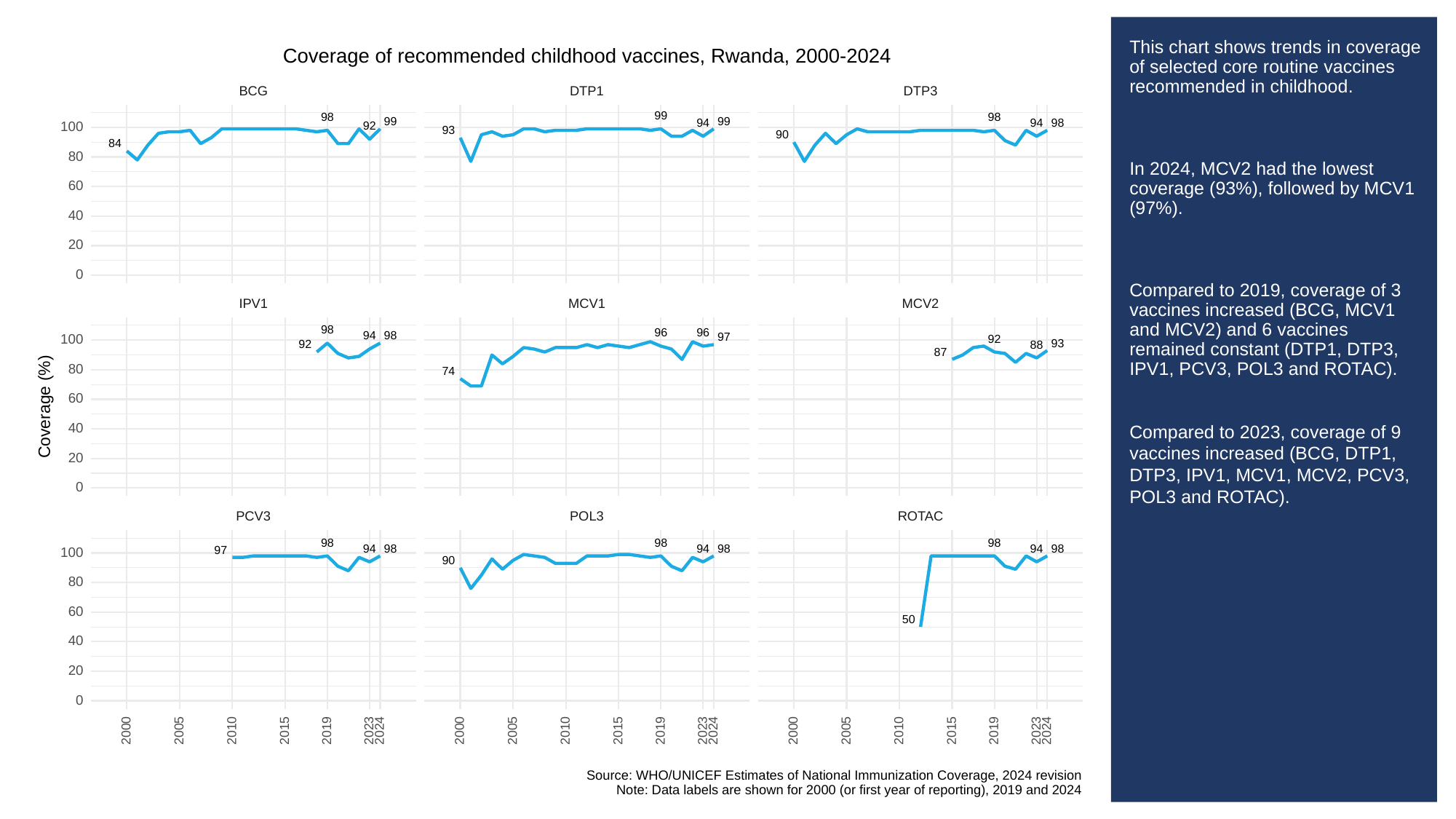

# This chart shows trends in coverage of selected core routine vaccines recommended in childhood.

In 2024, MCV2 had the lowest coverage (93%), followed by MCV1 (97%).

Compared to 2019, coverage of 3 vaccines increased (BCG, MCV1 and MCV2) and 6 vaccines remained constant (DTP1, DTP3, IPV1, PCV3, POL3 and ROTAC).

Compared to 2023, coverage of 9 vaccines increased (BCG, DTP1, DTP3, IPV1, MCV1, MCV2, PCV3, POL3 and ROTAC).

Coverage of recommended childhood vaccines, Rwanda, 2000-2024
BCG
DTP3
DTP1

99

98
98
99
99
98
94
94
100
92
93

90
84

80

60

40

20

0

MCV1
MCV2
IPV1

98
96
96
98
94
97
100
92
93

92
88

87

80
74

60
Coverage (%)

40

20

0

POL3
PCV3
ROTAC

98
98
98
98
98
98
94
94
94
97
100

90

80

60

50

40

20

0

2023
2023
2023
2000
2005
2010
2015
2019
2024
2000
2005
2010
2015
2019
2024
2000
2005
2010
2015
2019
2024
Source: WHO/UNICEF Estimates of National Immunization Coverage, 2024 revision
Note: Data labels are shown for 2000 (or first year of reporting), 2019 and 2024